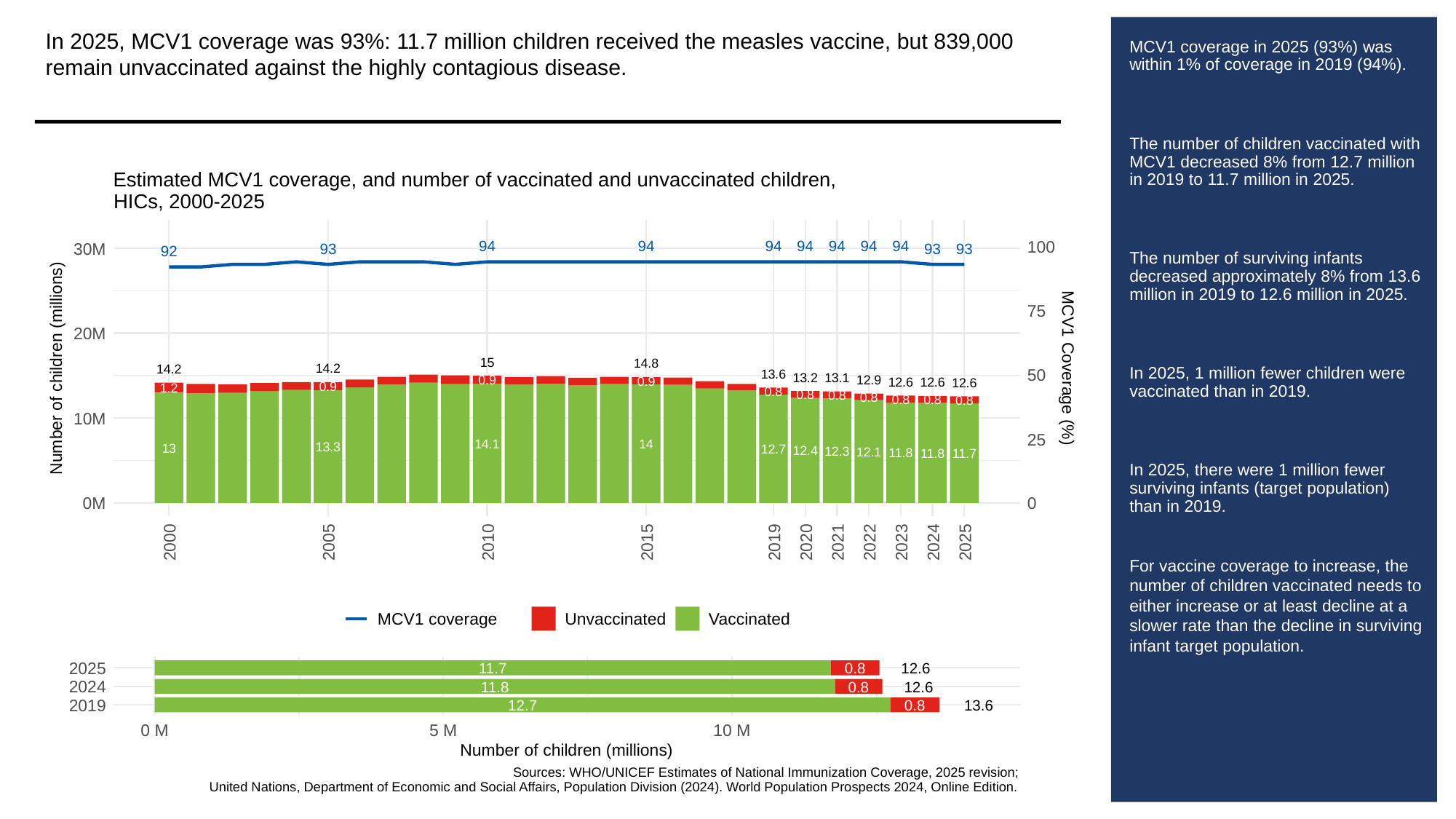

In 2025, MCV1 coverage was 93%: 11.7 million children received the measles vaccine, but 839,000 remain unvaccinated against the highly contagious disease.
# MCV1 coverage in 2025 (93%) was within 1% of coverage in 2019 (94%).

The number of children vaccinated with MCV1 decreased 8% from 12.7 million in 2019 to 11.7 million in 2025.

The number of surviving infants decreased approximately 8% from 13.6 million in 2019 to 12.6 million in 2025.

In 2025, 1 million fewer children were vaccinated than in 2019.

In 2025, there were 1 million fewer surviving infants (target population) than in 2019.

For vaccine coverage to increase, the number of children vaccinated needs to either increase or at least decline at a slower rate than the decline in surviving infant target population.

Estimated MCV1 coverage, and number of vaccinated and unvaccinated children,
HICs, 2000-2025

94
94
94
94
94
94
94
100
30M
93
93
93
92

75
20M

15
14.8
Number of children (millions)
MCV1 Coverage (%)
14.2
14.2
50
13.6
13.2
13.1

0.9
12.9

0.9

12.6
12.6

12.6

0.9

1.2

0.8

0.8

0.8

0.8

0.8

0.8
0.8

10M

25
14.1
14
13.3
13
12.7
12.4
12.3
12.1
11.8
11.8
11.7

0M
0

2000
2005
2010
2015
2019
2020
2021
2022
2023
2024
2025

MCV1 coverage
Unvaccinated
Vaccinated

2025
11.7
0.8
12.6

2024
11.8
0.8
12.6

2019
12.7
0.8
13.6

0 M
5 M
10 M
Number of children (millions)
Sources: WHO/UNICEF Estimates of National Immunization Coverage, 2025 revision;
United Nations, Department of Economic and Social Affairs, Population Division (2024). World Population Prospects 2024, Online Edition.